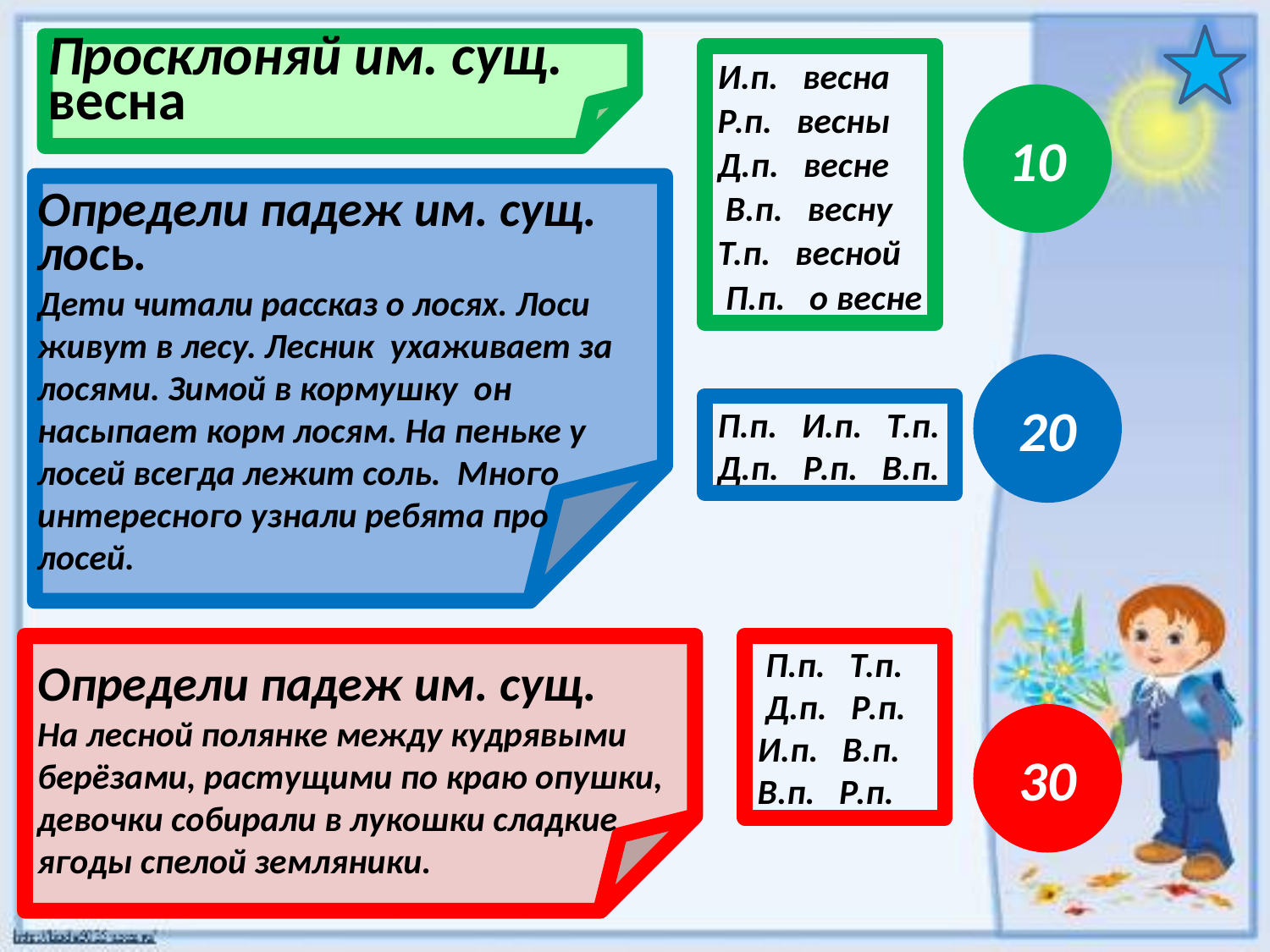

Просклоняй им. сущ.    весна

И.п.   весна
Р.п.   весны
Д.п.   весне
 В.п.   весну
Т.п.   весной
 П.п.   о весне
10

Определи падеж им. сущ.    лось.
Дети читали рассказ о лосях. Лоси живут в лесу. Лесник  ухаживает за лосями. Зимой в кормушку  он  насыпает корм лосям. На пеньке у лосей всегда лежит соль.  Много интересного узнали ребята про лосей.
20
П.п.   И.п.   Т.п.
Д.п.   Р.п.   В.п.

 П.п.   Т.п.
 Д.п.   Р.п.
И.п.   В.п.
В.п.   Р.п.
Определи падеж им. сущ.
На лесной полянке между кудрявыми берёзами, растущими по краю опушки, девочки собирали в лукошки сладкие ягоды спелой земляники.

30